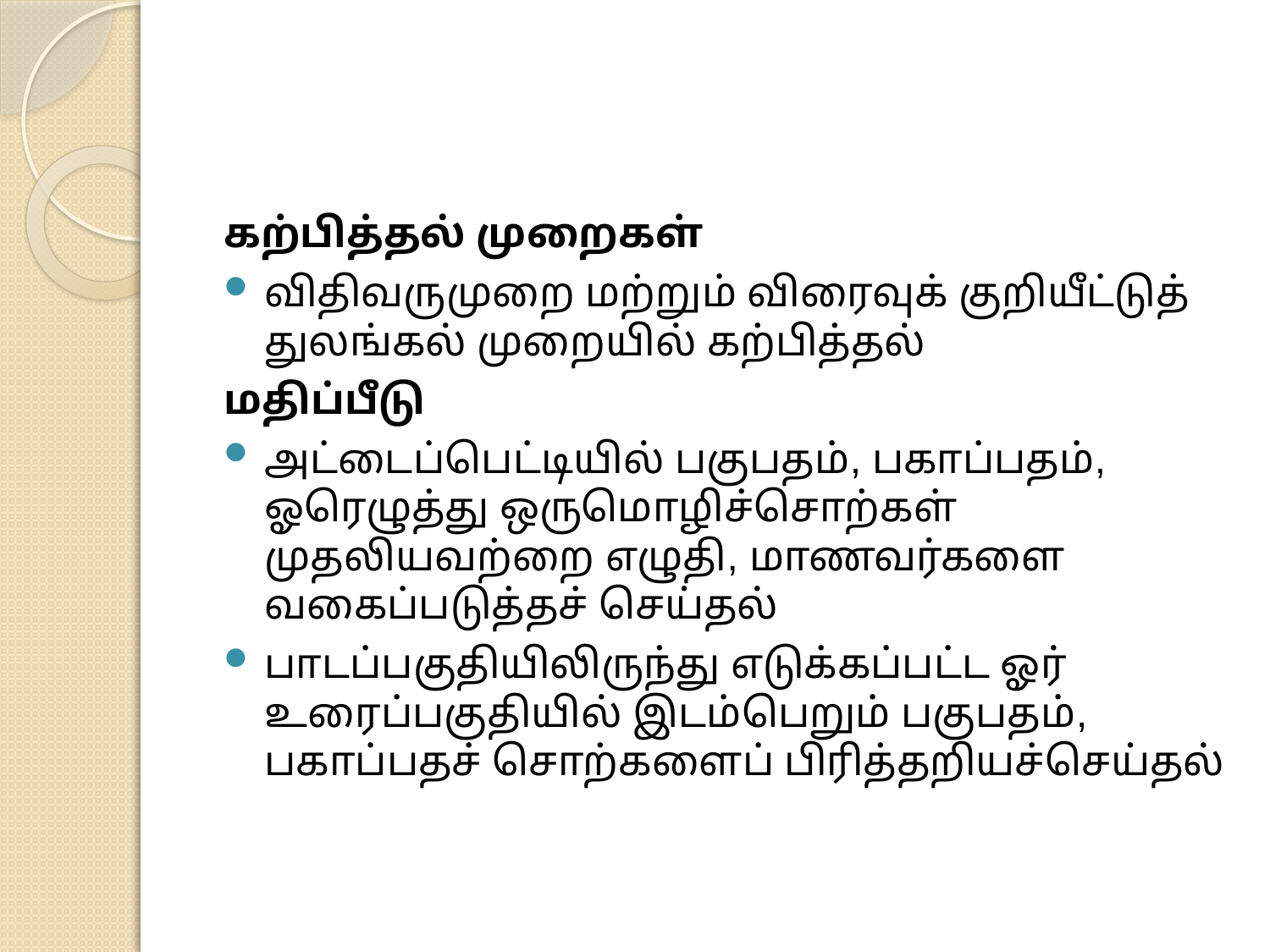

#
கற்பித்தல் முறைகள்
விதிவருமுறை மற்றும் விரைவுக் குறியீட்டுத் துலங்கல் முறையில் கற்பித்தல்
மதிப்பீடு
அட்டைப்பெட்டியில் பகுபதம், பகாப்பதம், ஓரெழுத்து ஒருமொழிச்சொற்கள் முதலியவற்றை எழுதி, மாணவர்களை வகைப்படுத்தச் செய்தல்
பாடப்பகுதியிலிருந்து எடுக்கப்பட்ட ஓர் உரைப்பகுதியில் இடம்பெறும் பகுபதம், பகாப்பதச் சொற்களைப் பிரித்தறியச்செய்தல்